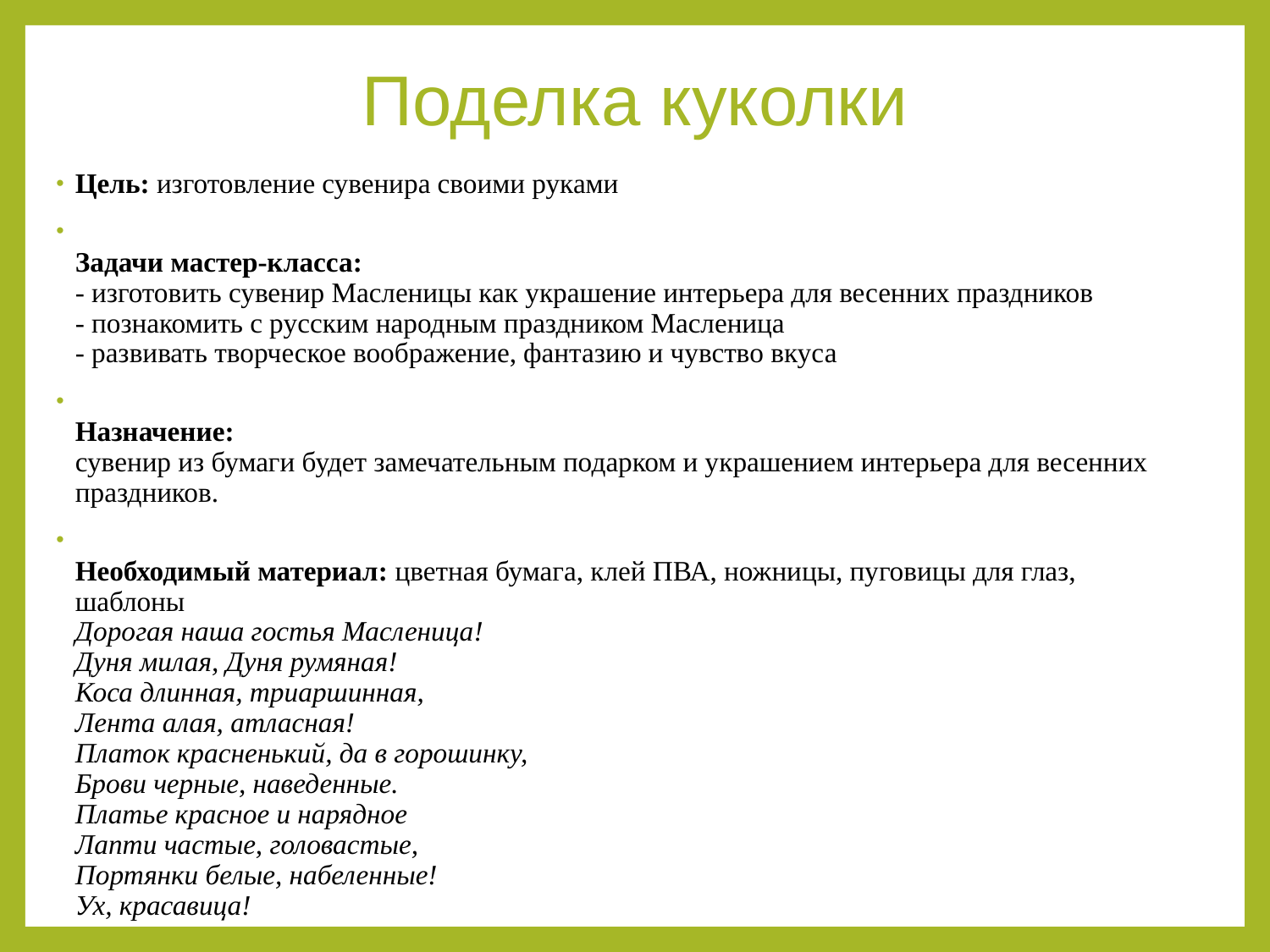

# Поделка куколки
Цель: изготовление сувенира своими руками
Задачи мастер-класса:
- изготовить сувенир Масленицы как украшение интерьера для весенних праздников
- познакомить с русским народным праздником Масленица
- развивать творческое воображение, фантазию и чувство вкуса
Назначение:
сувенир из бумаги будет замечательным подарком и украшением интерьера для весенних праздников.
Необходимый материал: цветная бумага, клей ПВА, ножницы, пуговицы для глаз, шаблоны
Дорогая наша гостья Масленица!
Дуня милая, Дуня румяная!
Коса длинная, триаршинная,
Лента алая, атласная!
Платок красненький, да в горошинку,
Брови черные, наведенные.
Платье красное и нарядное
Лапти частые, головастые,
Портянки белые, набеленные!
Ух, красавица!